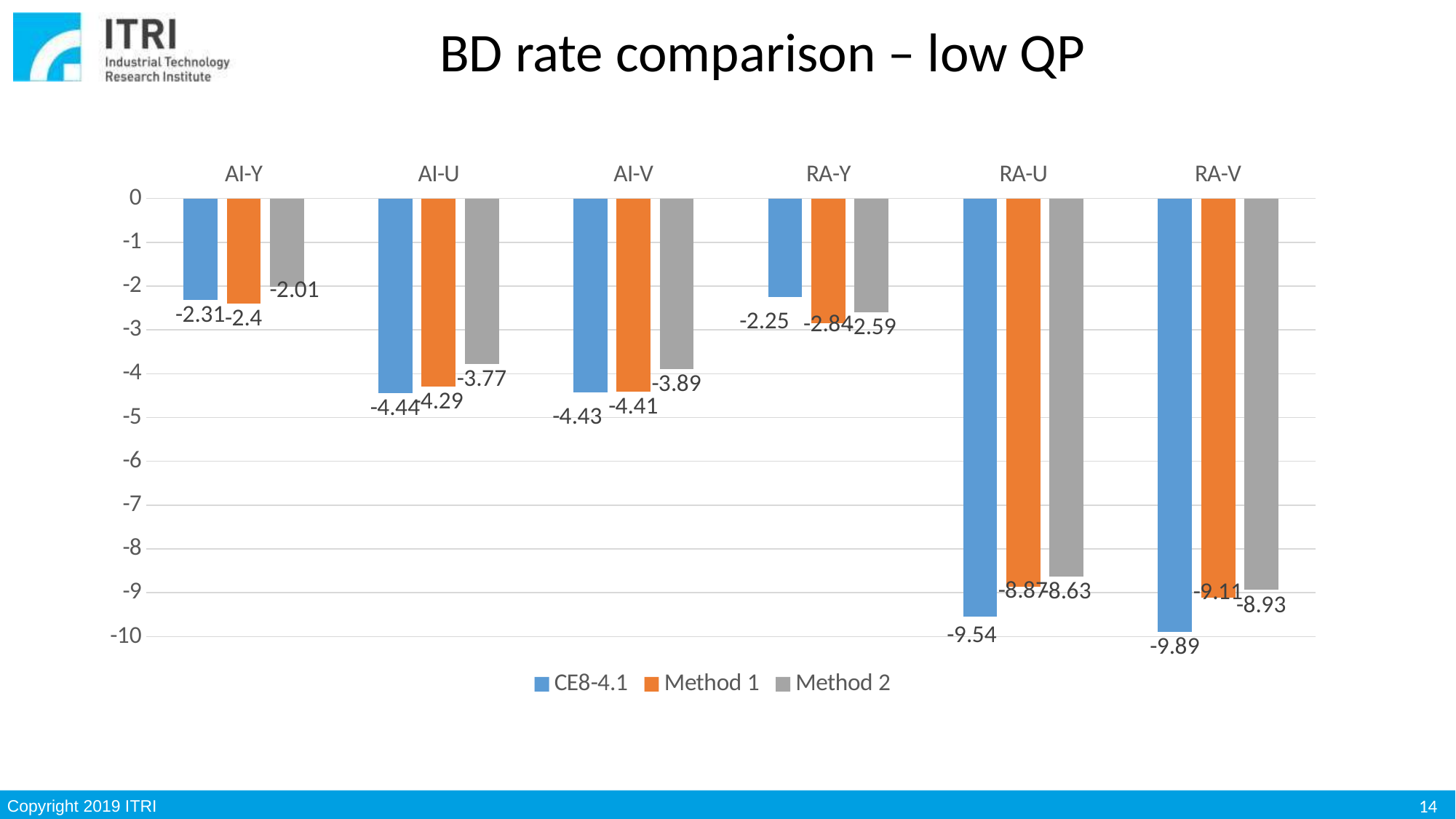

# BD rate comparison – low QP

### Chart

| Category | CE8-4.1 | Method 1 | Method 2 |
|---|---|---|---|
| AI-Y | -2.31 | -2.4 | -2.01 |
| AI-U | -4.44 | -4.29 | -3.77 |
| AI-V | -4.43 | -4.41 | -3.89 |
| RA-Y | -2.25 | -2.84 | -2.59 |
| RA-U | -9.54 | -8.87 | -8.63 |
| RA-V | -9.89 | -9.11 | -8.93 |